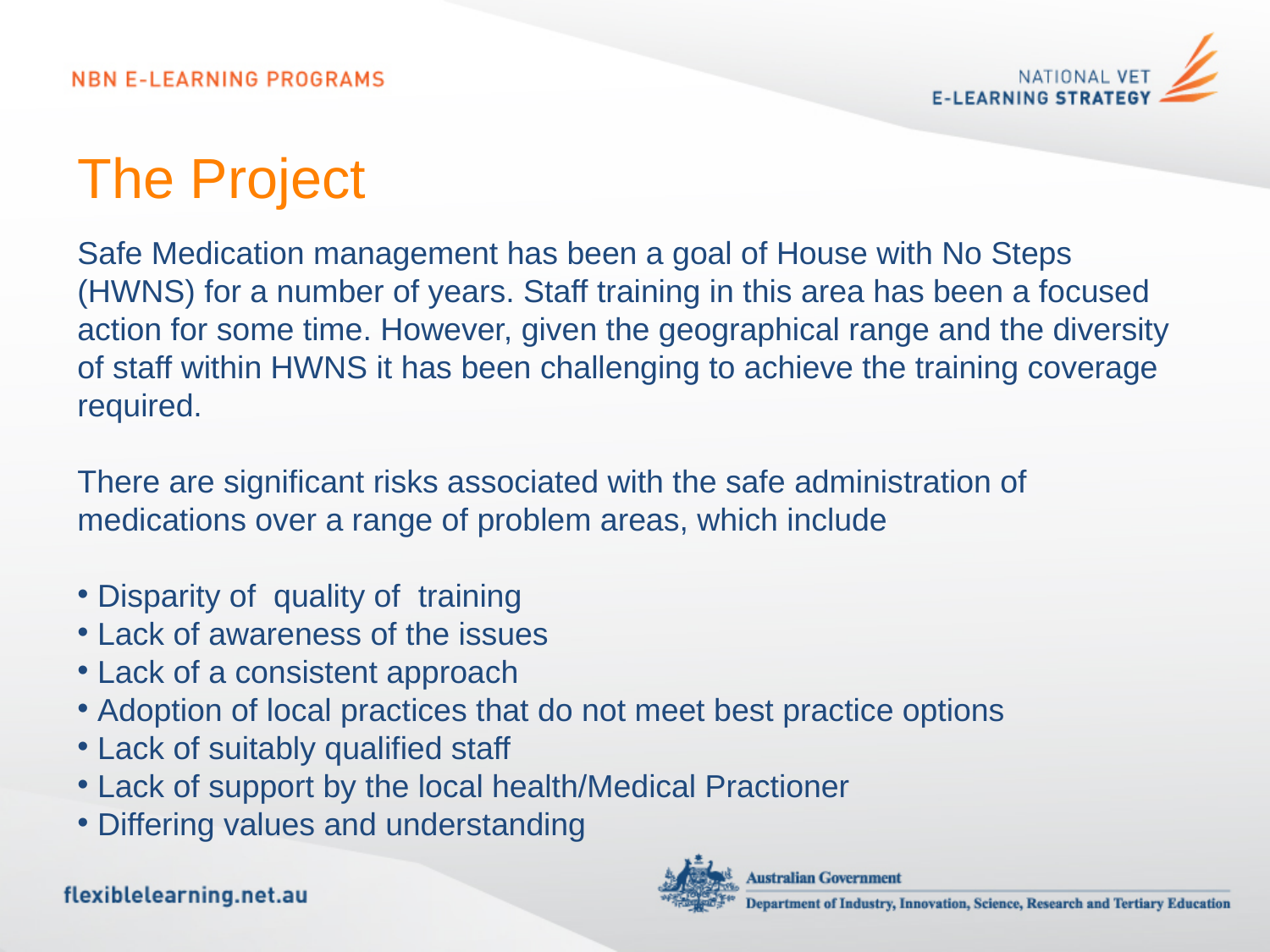

# The Project
Safe Medication management has been a goal of House with No Steps (HWNS) for a number of years. Staff training in this area has been a focused action for some time. However, given the geographical range and the diversity of staff within HWNS it has been challenging to achieve the training coverage required.

There are significant risks associated with the safe administration of medications over a range of problem areas, which include

 Disparity of  quality of  training
 Lack of awareness of the issues
 Lack of a consistent approach
 Adoption of local practices that do not meet best practice options
 Lack of suitably qualified staff
 Lack of support by the local health/Medical Practioner
 Differing values and understanding